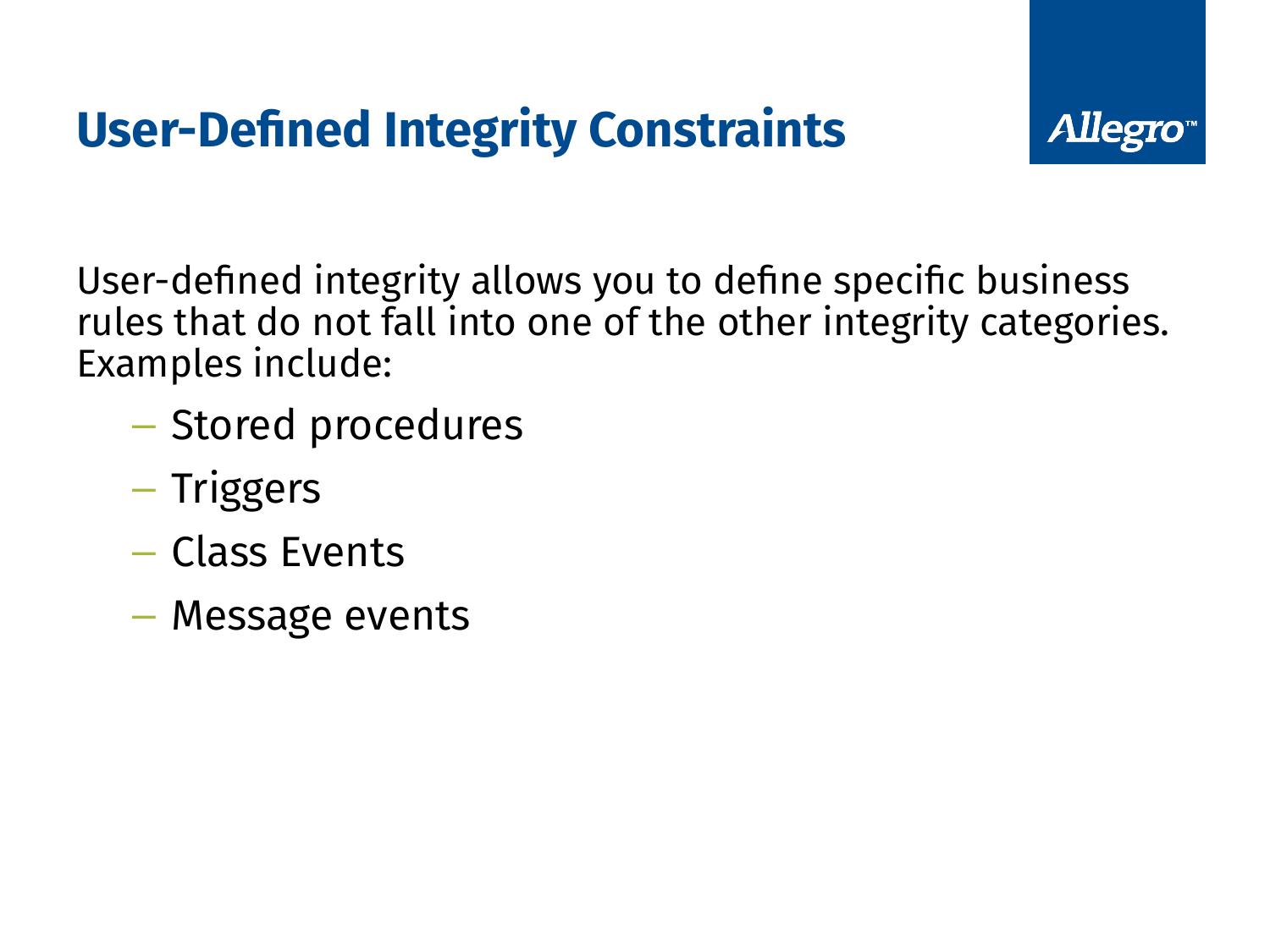

# User-Defined Integrity Constraints

User-defined integrity allows you to define specific business rules that do not fall into one of the other integrity categories. Examples include:
Stored procedures
Triggers
Class Events
Message events